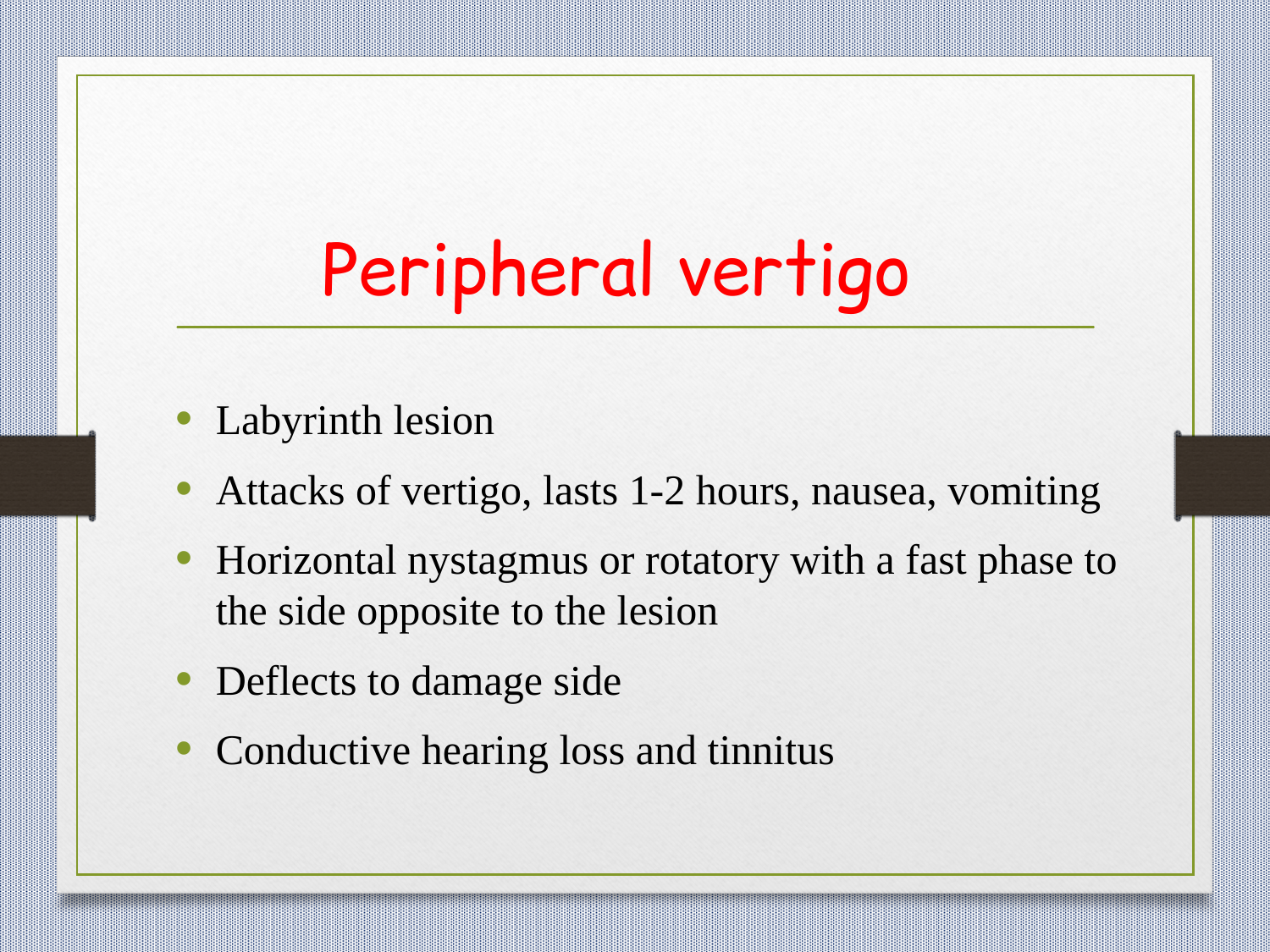

# Peripheral vertigo
Labyrinth lesion
Attacks of vertigo, lasts 1-2 hours, nausea, vomiting
Horizontal nystagmus or rotatory with a fast phase to the side opposite to the lesion
Deflects to damage side
Conductive hearing loss and tinnitus